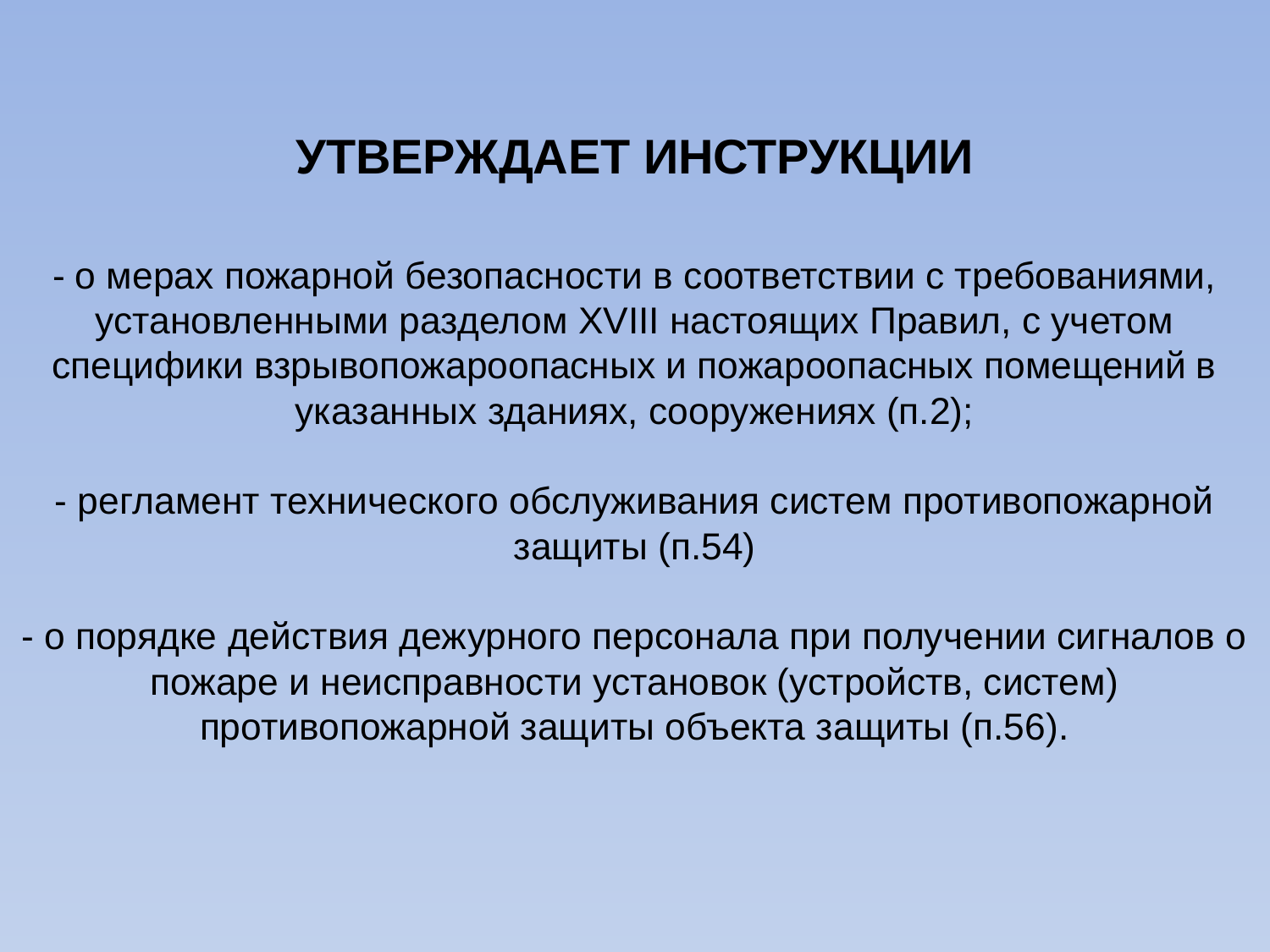

# УТВЕРЖДАЕТ ИНСТРУКЦИИ - о мерах пожарной безопасности в соответствии с требованиями, установленными разделом XVIII настоящих Правил, с учетом специфики взрывопожароопасных и пожароопасных помещений в указанных зданиях, сооружениях (п.2); - регламент технического обслуживания систем противопожарной защиты (п.54) - о порядке действия дежурного персонала при получении сигналов о пожаре и неисправности установок (устройств, систем) противопожарной защиты объекта защиты (п.56).